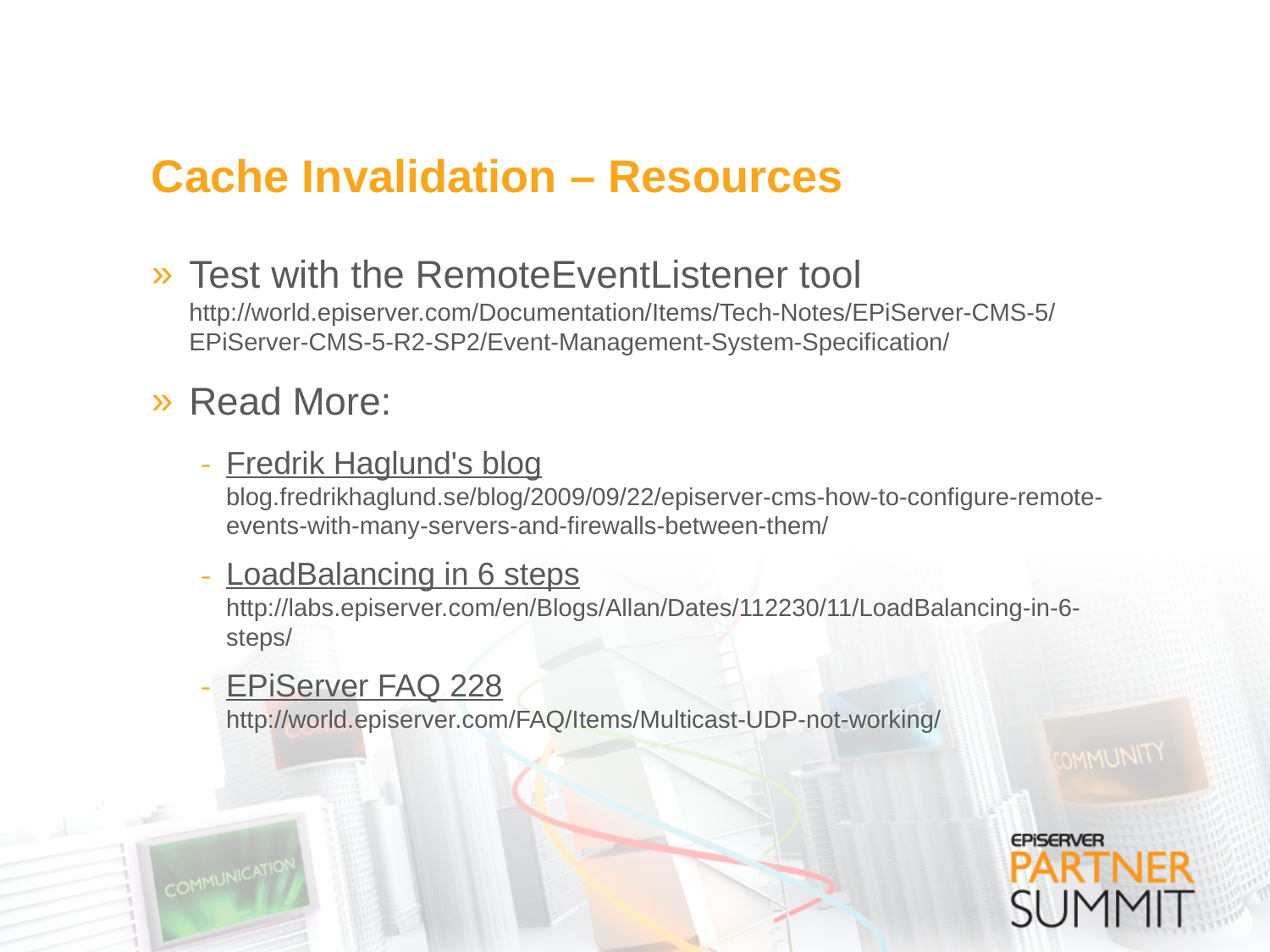

# Cache Invalidation – Resources
Test with the RemoteEventListener tool
http://world.episerver.com/Documentation/Items/Tech-Notes/EPiServer-CMS-5/EPiServer-CMS-5-R2-SP2/Event-Management-System-Specification/
Read More:
Fredrik Haglund's blog
blog.fredrikhaglund.se/blog/2009/09/22/episerver-cms-how-to-configure-remote-events-with-many-servers-and-firewalls-between-them/
LoadBalancing in 6 steps
http://labs.episerver.com/en/Blogs/Allan/Dates/112230/11/LoadBalancing-in-6-steps/
EPiServer FAQ 228
http://world.episerver.com/FAQ/Items/Multicast-UDP-not-working/